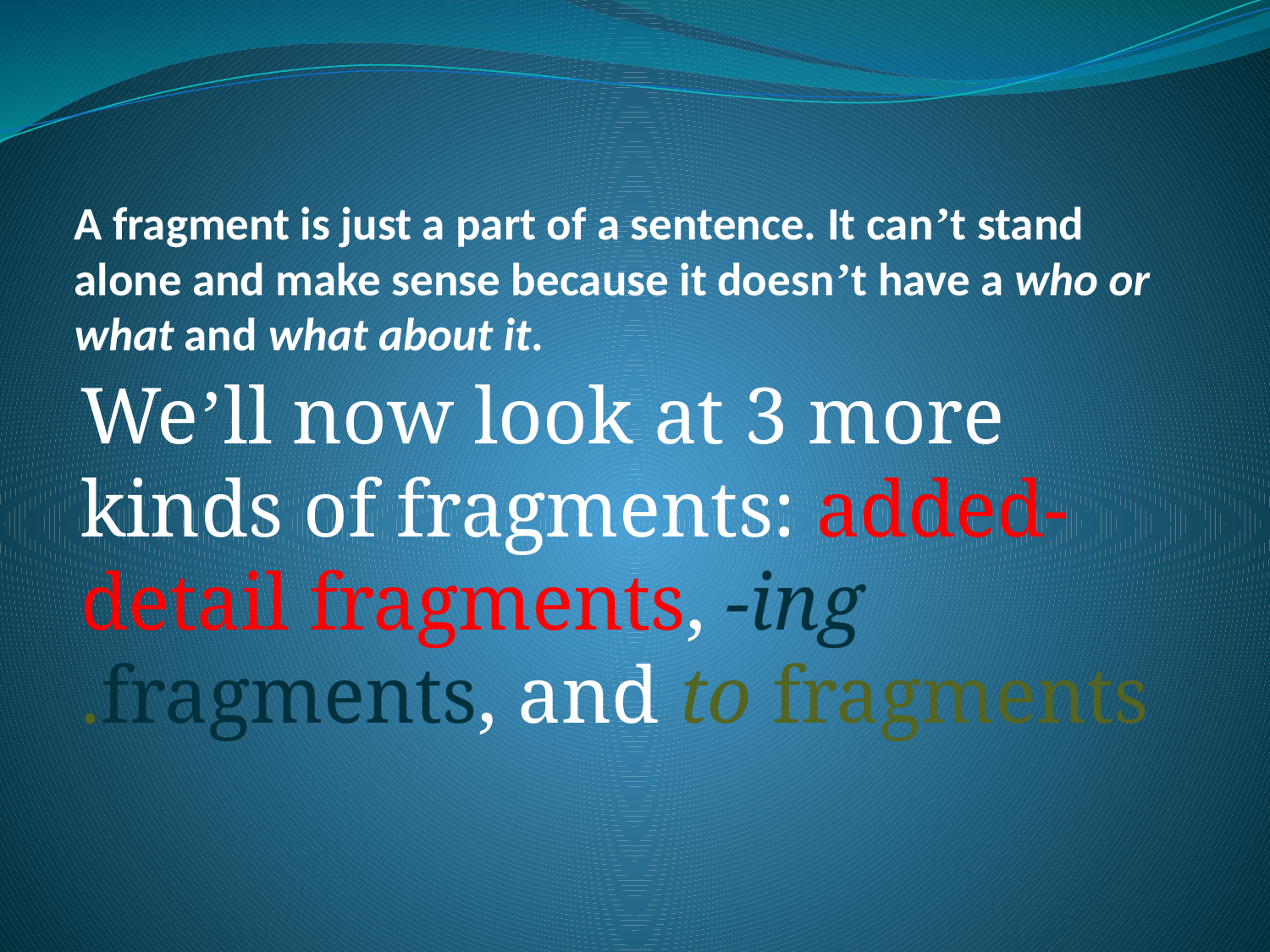

# A fragment is just a part of a sentence. It can’t stand alone and make sense because it doesn’t have a who or what and what about it.
We’ll now look at 3 more kinds of fragments: added-detail fragments, -ing fragments, and to fragments.